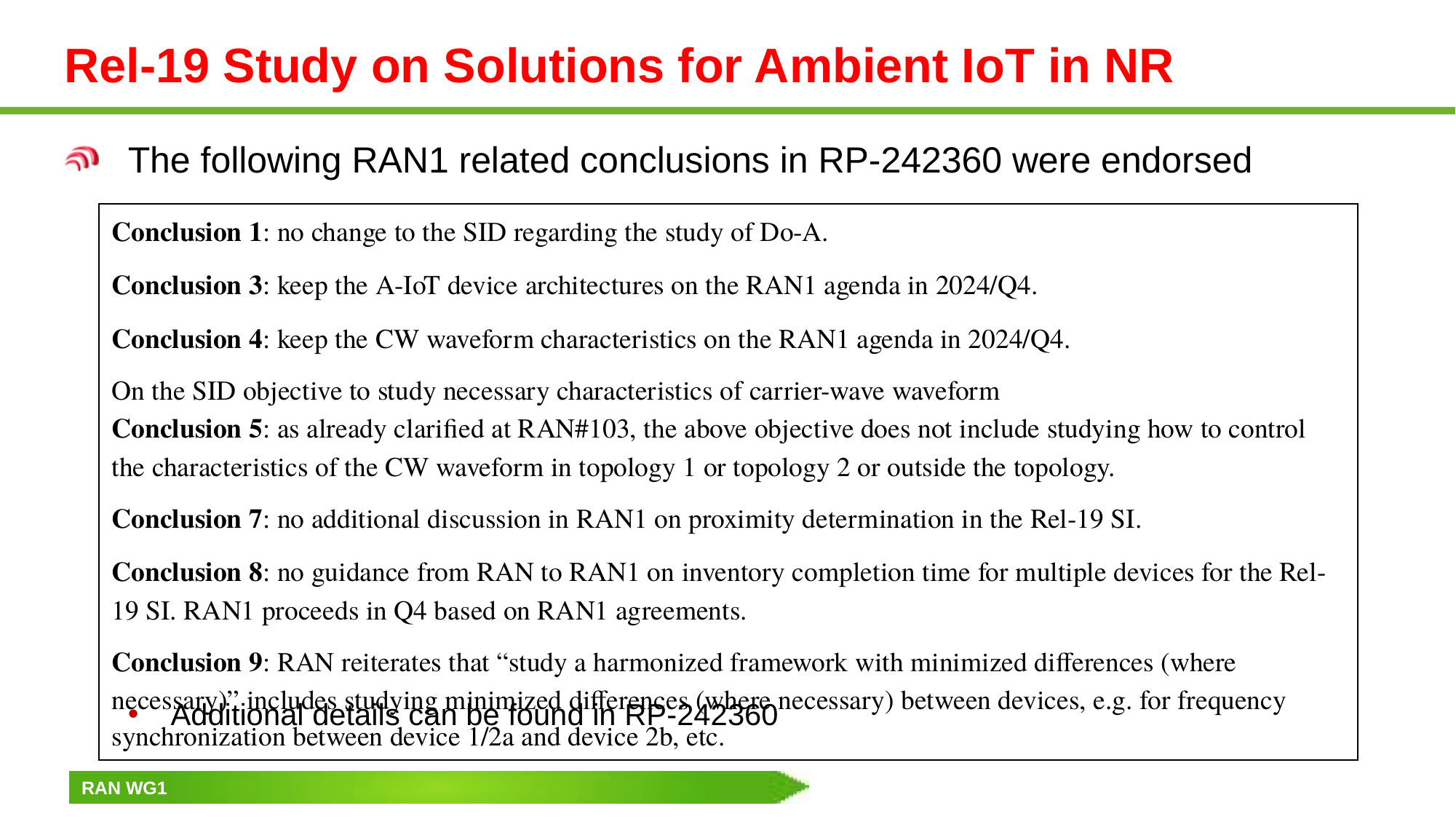

# Rel-19 Study on Solutions for Ambient IoT in NR
The following RAN1 related conclusions in RP-242360 were endorsed

Additional details can be found in RP-242360

| Conclusion 1: no change to the SID regarding the study of Do-A. Conclusion 3: keep the A-IoT device architectures on the RAN1 agenda in 2024/Q4. Conclusion 4: keep the CW waveform characteristics on the RAN1 agenda in 2024/Q4. On the SID objective to study necessary characteristics of carrier-wave waveform Conclusion 5: as already clarified at RAN#103, the above objective does not include studying how to control the characteristics of the CW waveform in topology 1 or topology 2 or outside the topology. Conclusion 7: no additional discussion in RAN1 on proximity determination in the Rel-19 SI. Conclusion 8: no guidance from RAN to RAN1 on inventory completion time for multiple devices for the Rel-19 SI. RAN1 proceeds in Q4 based on RAN1 agreements. Conclusion 9: RAN reiterates that “study a harmonized framework with minimized differences (where necessary)” includes studying minimized differences (where necessary) between devices, e.g. for frequency synchronization between device 1/2a and device 2b, etc. |
| --- |